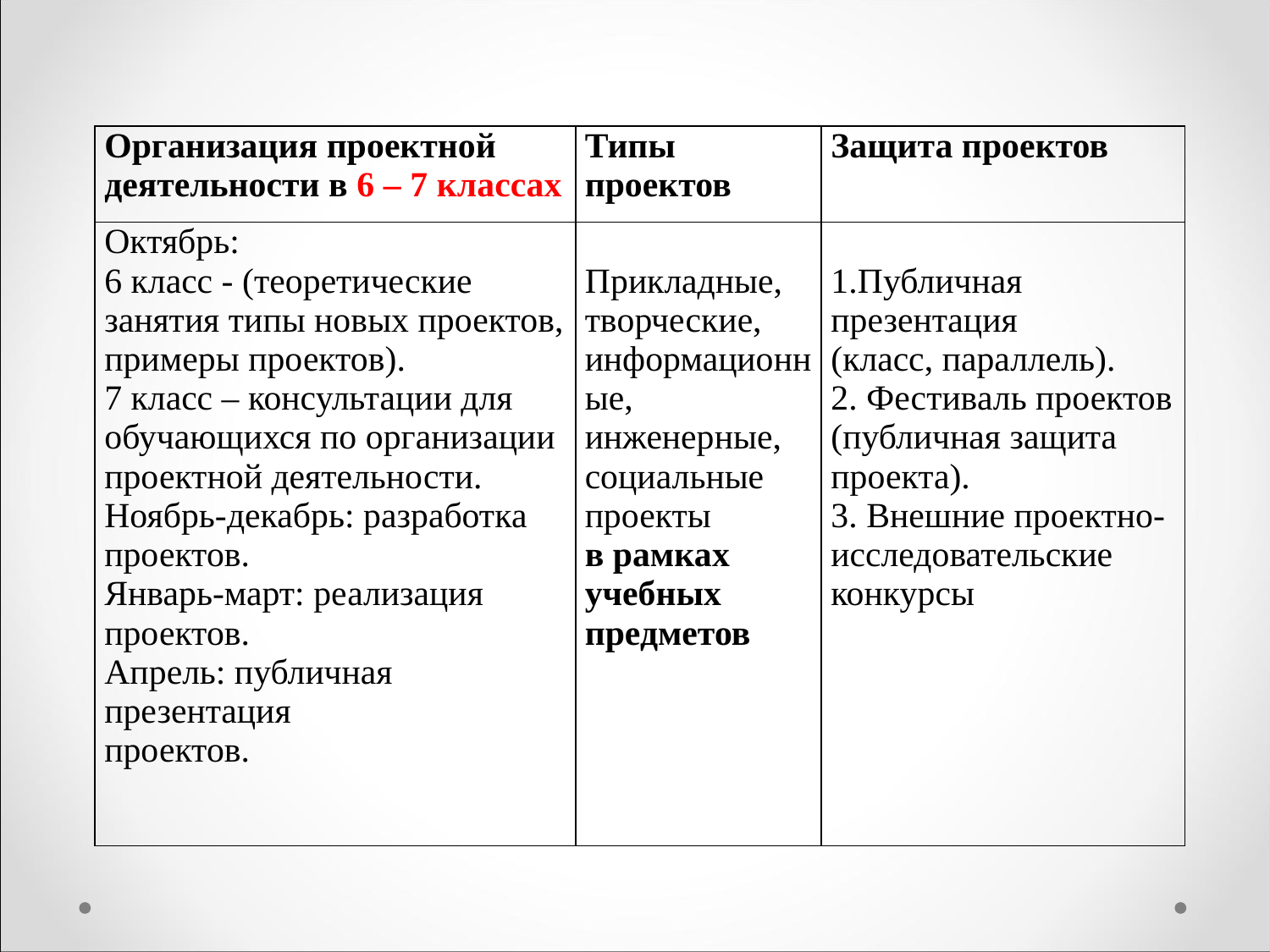

| Организация проектной деятельности в 6 – 7 классах | Типы проектов | Защита проектов |
| --- | --- | --- |
| Октябрь: 6 класс - (теоретические занятия типы новых проектов, примеры проектов). 7 класс – консультации для обучающихся по организации проектной деятельности. Ноябрь-декабрь: разработка проектов. Январь-март: реализация проектов. Апрель: публичная презентация проектов. | Прикладные, творческие, информационные, инженерные, социальные проекты в рамках учебных предметов | 1.Публичная презентация (класс, параллель). 2. Фестиваль проектов (публичная защита проекта). 3. Внешние проектно- исследовательские конкурсы |